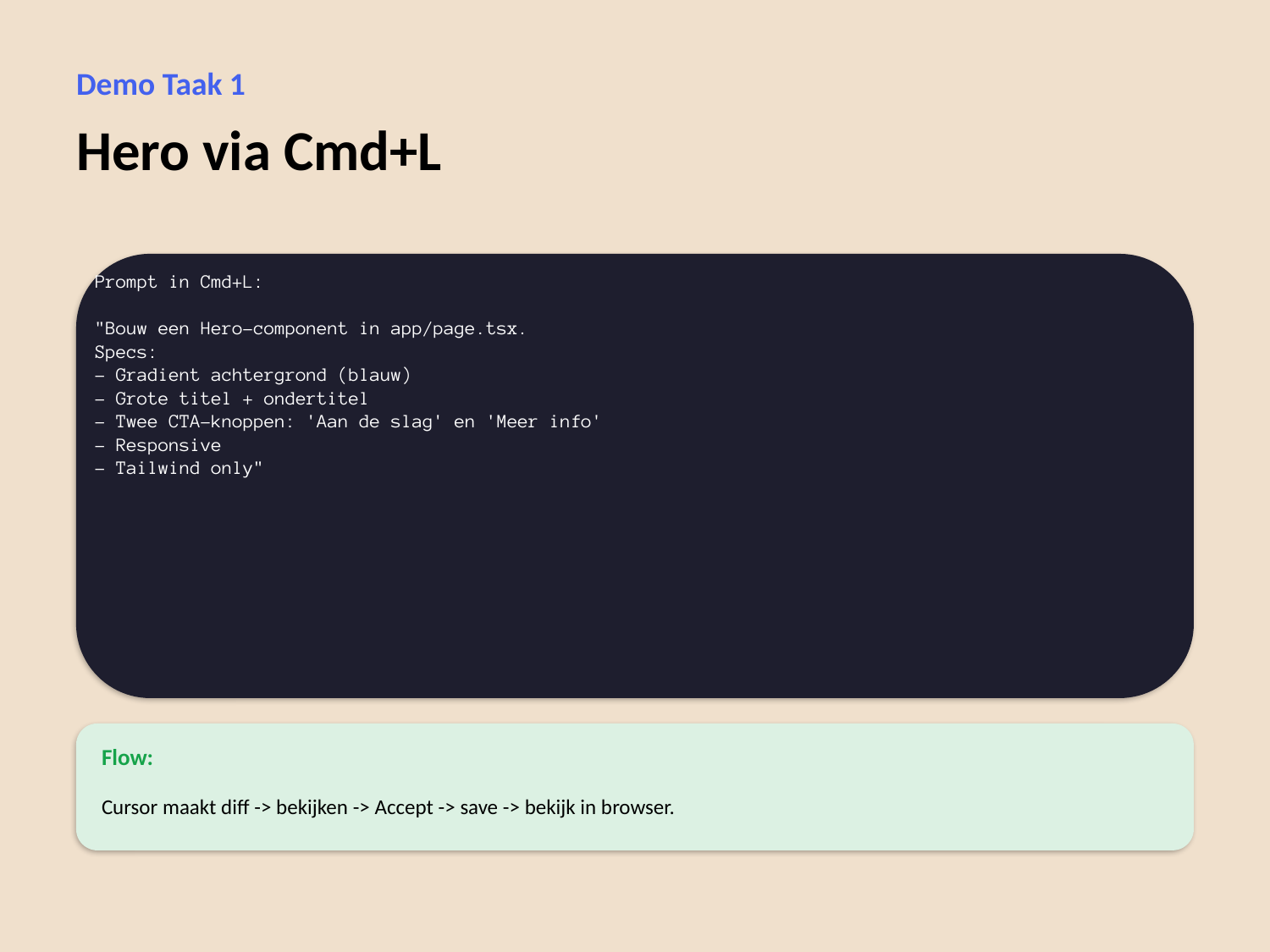

Demo Taak 1
Hero via Cmd+L

Prompt in Cmd+L:

"Bouw een Hero-component in app/page.tsx.
Specs:
- Gradient achtergrond (blauw)
- Grote titel + ondertitel
- Twee CTA-knoppen: 'Aan de slag' en 'Meer info'
- Responsive
- Tailwind only"

Flow:
Cursor maakt diff -> bekijken -> Accept -> save -> bekijk in browser.